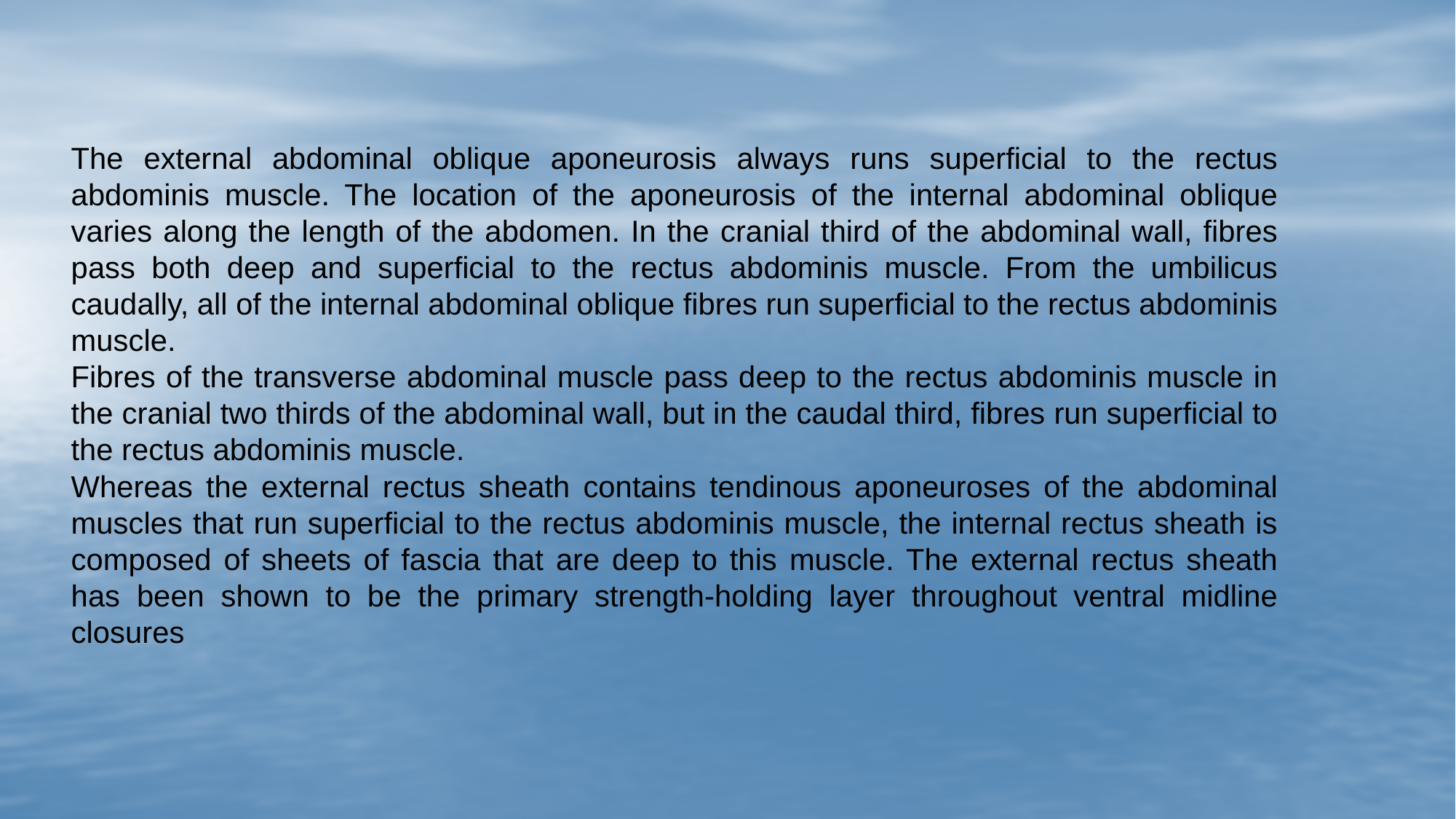

The external abdominal oblique aponeurosis always runs superficial to the rectus abdominis muscle. The location of the aponeurosis of the internal abdominal oblique varies along the length of the abdomen. In the cranial third of the abdominal wall, fibres pass both deep and superficial to the rectus abdominis muscle. From the umbilicus caudally, all of the internal abdominal oblique fibres run superficial to the rectus abdominis muscle.
Fibres of the transverse abdominal muscle pass deep to the rectus abdominis muscle in the cranial two thirds of the abdominal wall, but in the caudal third, fibres run superficial to the rectus abdominis muscle.
Whereas the external rectus sheath contains tendinous aponeuroses of the abdominal muscles that run superficial to the rectus abdominis muscle, the internal rectus sheath is composed of sheets of fascia that are deep to this muscle. The external rectus sheath has been shown to be the primary strength-holding layer throughout ventral midline closures